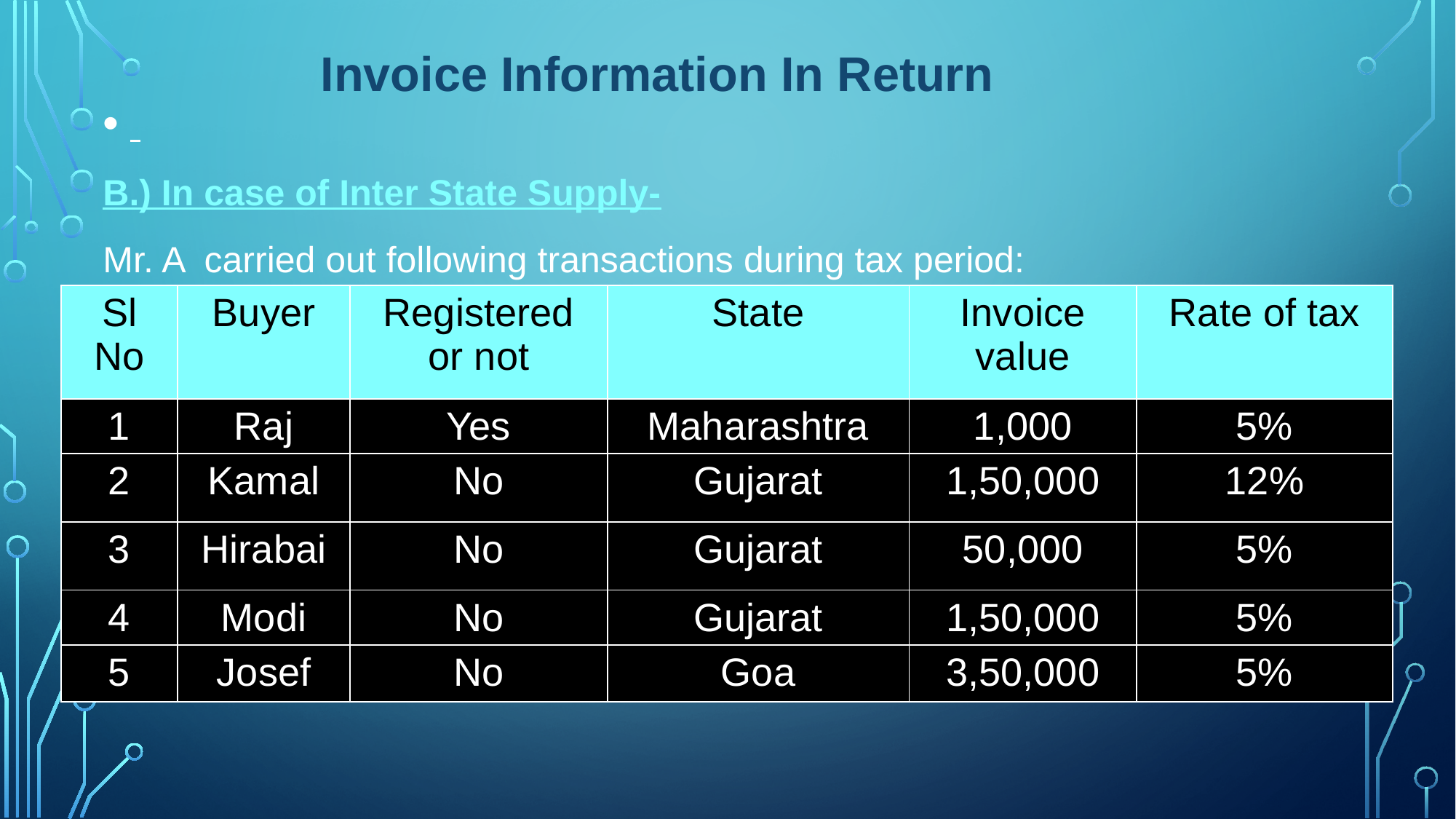

Invoice Information In Return

B.) In case of Inter State Supply-
Mr. A  carried out following transactions during tax period:
| Sl No | Buyer | Registered or not | State | Invoice value | Rate of tax |
| --- | --- | --- | --- | --- | --- |
| 1 | Raj | Yes | Maharashtra | 1,000 | 5% |
| 2 | Kamal | No | Gujarat | 1,50,000 | 12% |
| 3 | Hirabai | No | Gujarat | 50,000 | 5% |
| 4 | Modi | No | Gujarat | 1,50,000 | 5% |
| 5 | Josef | No | Goa | 3,50,000 | 5% |